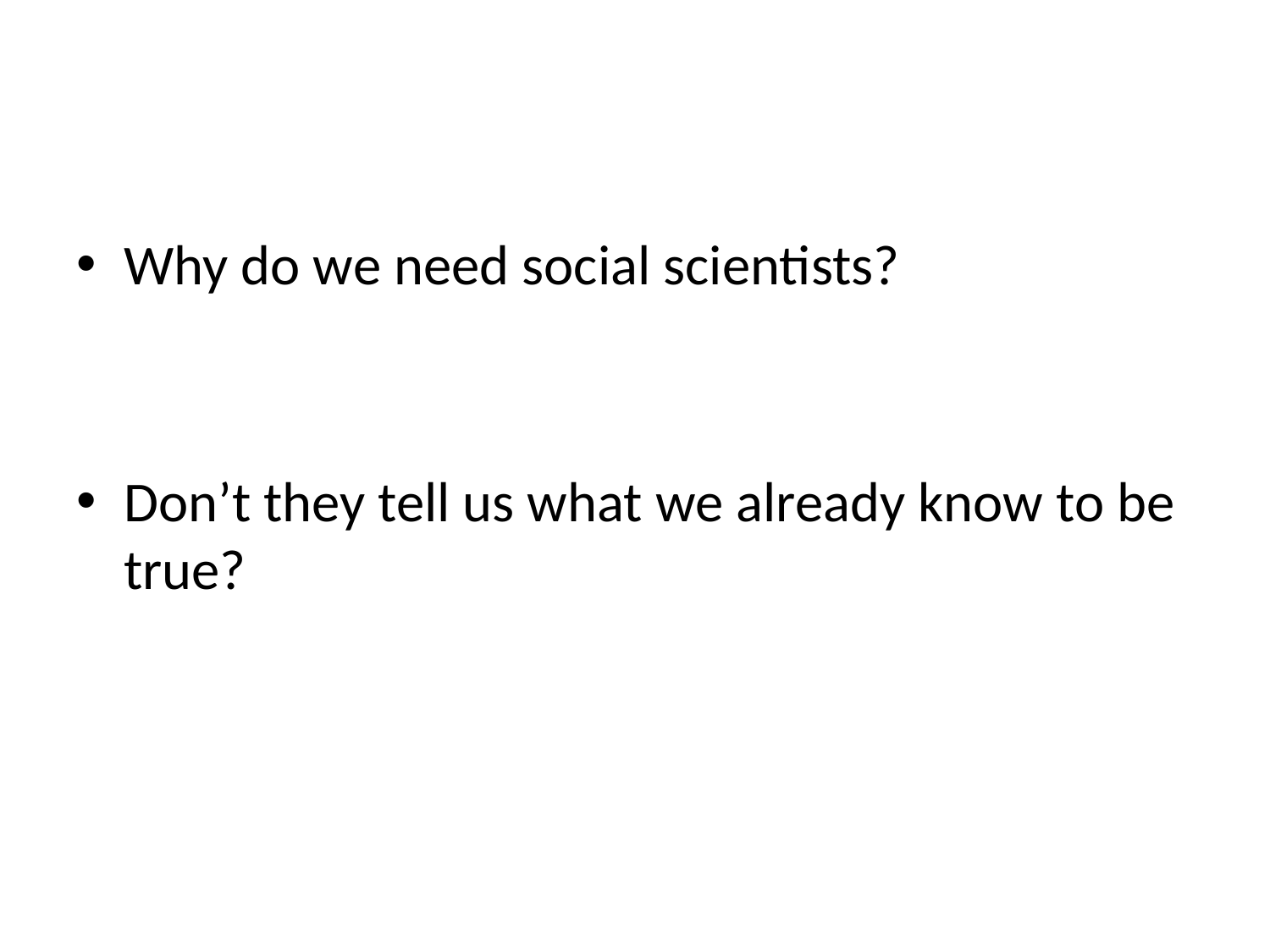

#
Why do we need social scientists?

Don’t they tell us what we already know to be true?